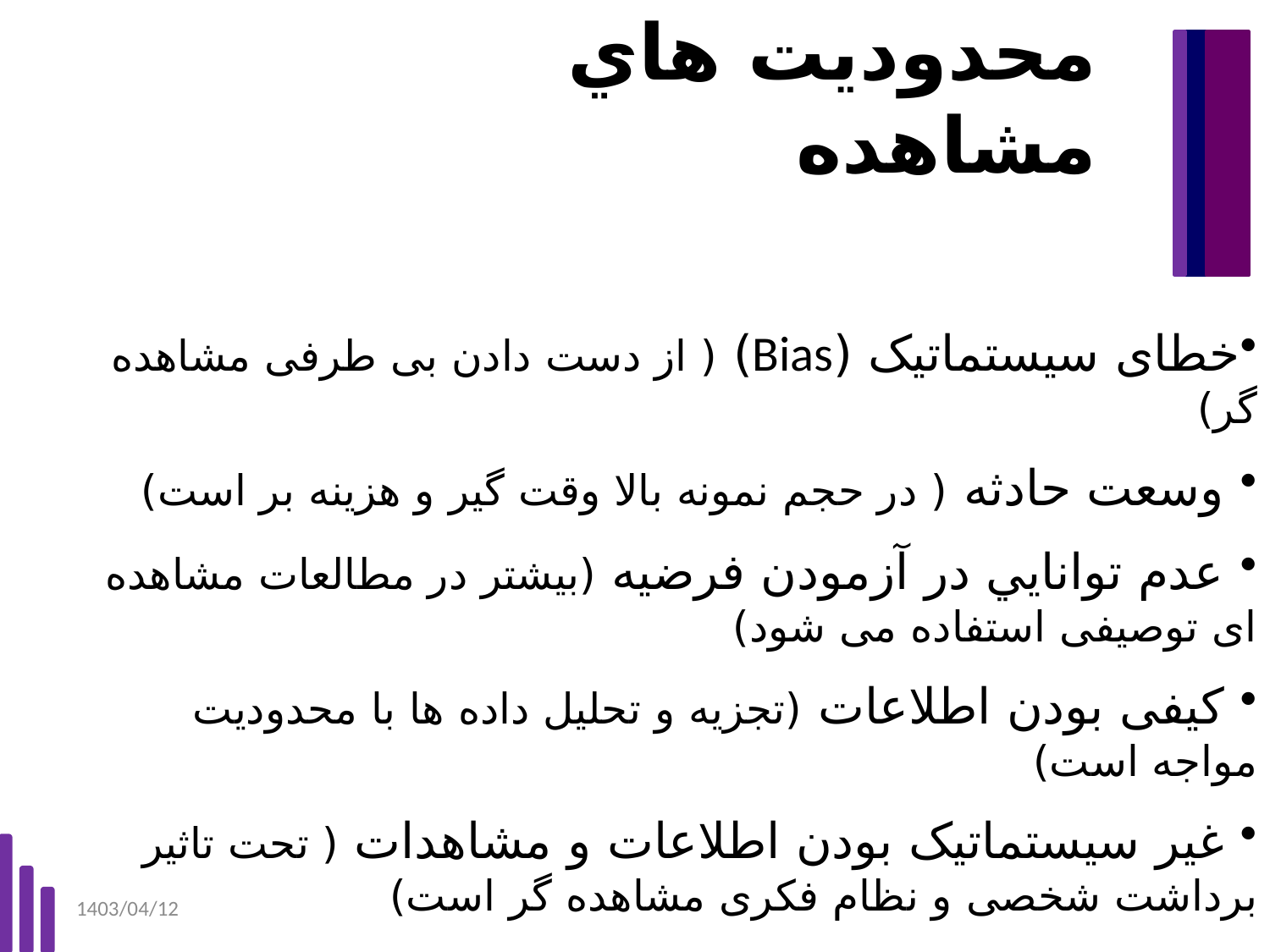

محدوديت هاي  مشاهده
خطای سيستماتيک (Bias) ( از دست دادن بی طرفی مشاهده گر)
 وسعت حادثه ( در حجم نمونه بالا وقت گير و هزينه بر است)
 عدم توانايي در آزمودن فرضيه (بيشتر در مطالعات مشاهده ای توصيفی استفاده می شود)
 کيفی بودن اطلاعات (تجزيه و تحليل داده ها با محدوديت مواجه است)
 غير سيستماتيک بودن اطلاعات و مشاهدات ( تحت تاثير برداشت شخصی و نظام فکری مشاهده گر است)
 متکی بودن به ظواهر امر ( از درک جنبه های درونی غافل می ماند)
1403/04/12
Ahmad Naghibzadeh-Tahami